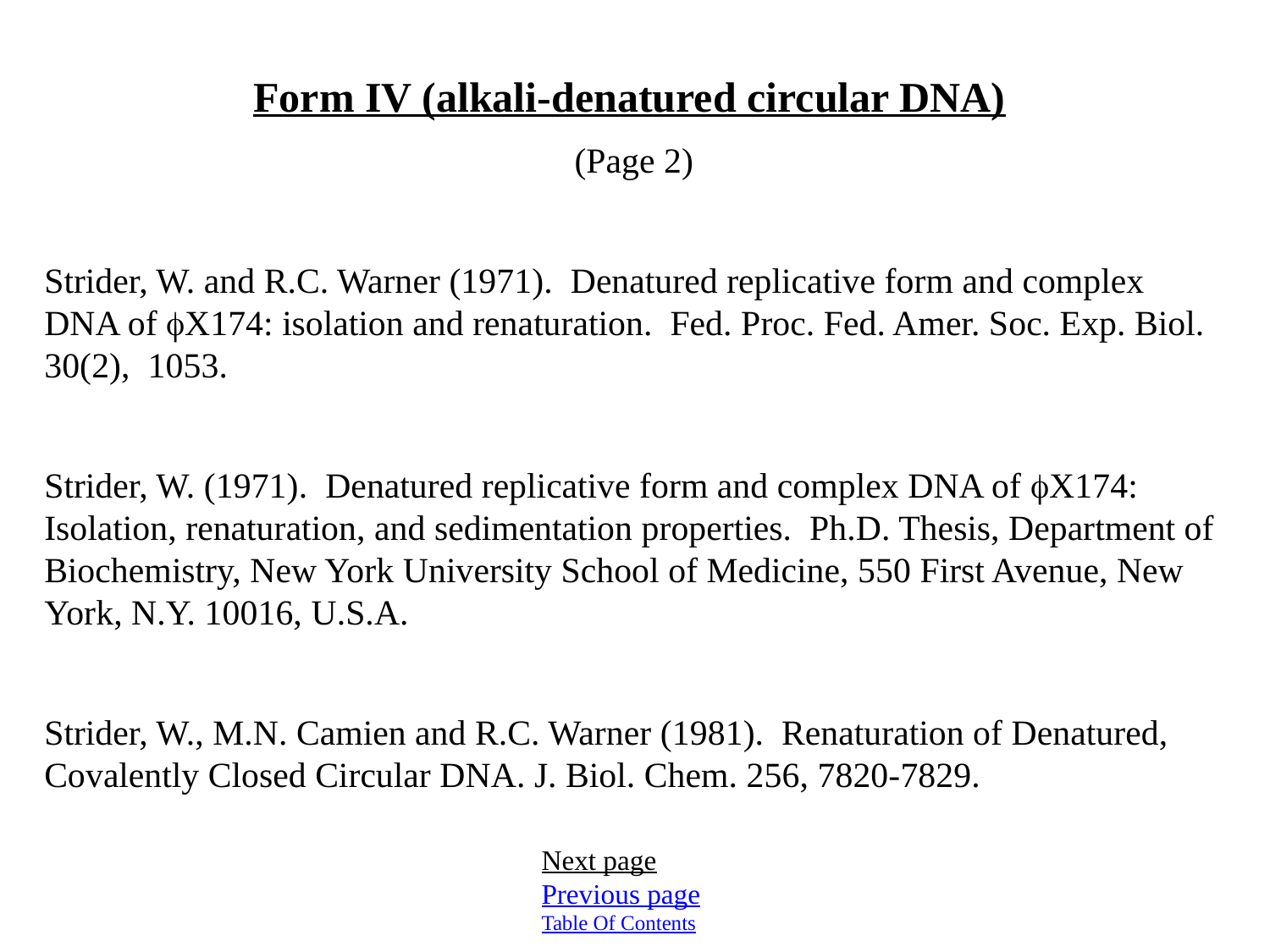

Form IV (alkali-denatured circular DNA)
 (Page 2)

Strider, W. and R.C. Warner (1971).  Denatured replicative form and complex DNA of φX174: isolation and renaturation.  Fed. Proc. Fed. Amer. Soc. Exp. Biol. 30(2),  1053.

Strider, W. (1971).  Denatured replicative form and complex DNA of φX174:  Isolation, renaturation, and sedimentation properties.  Ph.D. Thesis, Department of Biochemistry, New York University School of Medicine, 550 First Avenue, New York, N.Y. 10016, U.S.A.

Strider, W., M.N. Camien and R.C. Warner (1981).  Renaturation of Denatured, Covalently Closed Circular DNA. J. Biol. Chem. 256, 7820-7829.
Next page
Previous page
Table Of Contents